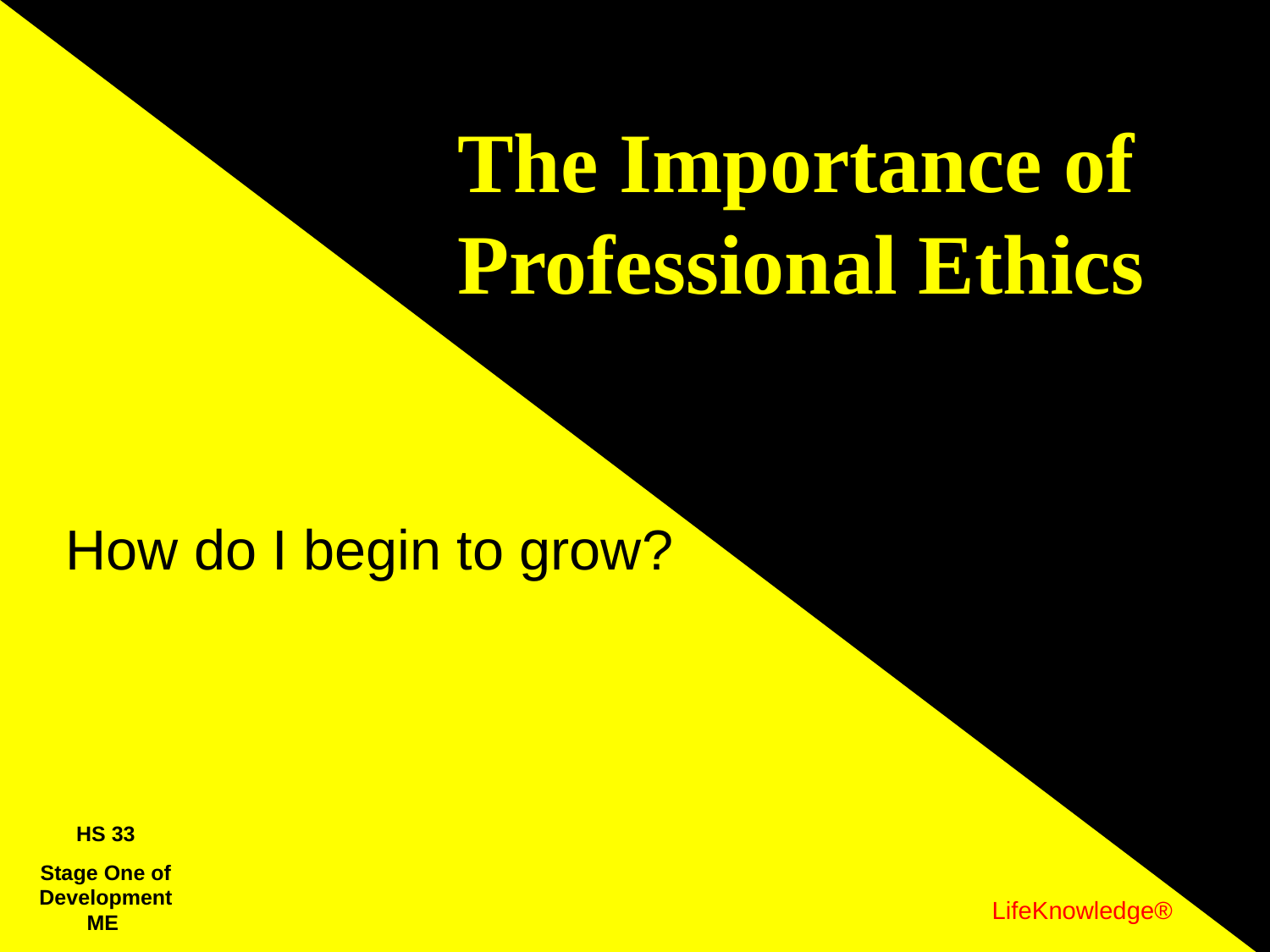

# The Importance of Professional Ethics
How do I begin to grow?

HS 33
Stage One of Development
ME
LifeKnowledge®